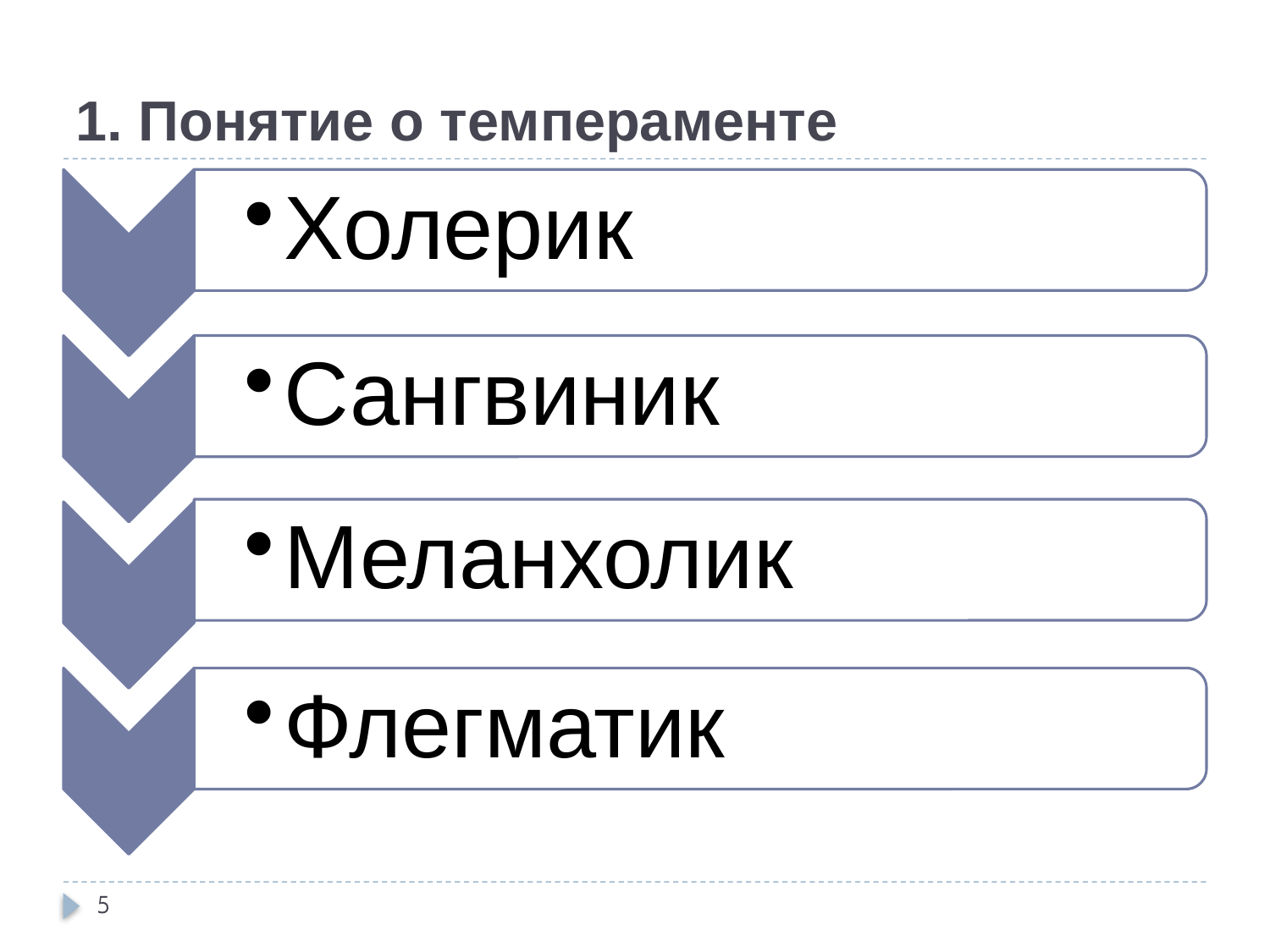

# 1. Понятие о темпераменте

Холерик

Сангвиник

Меланхолик

Флегматик
5